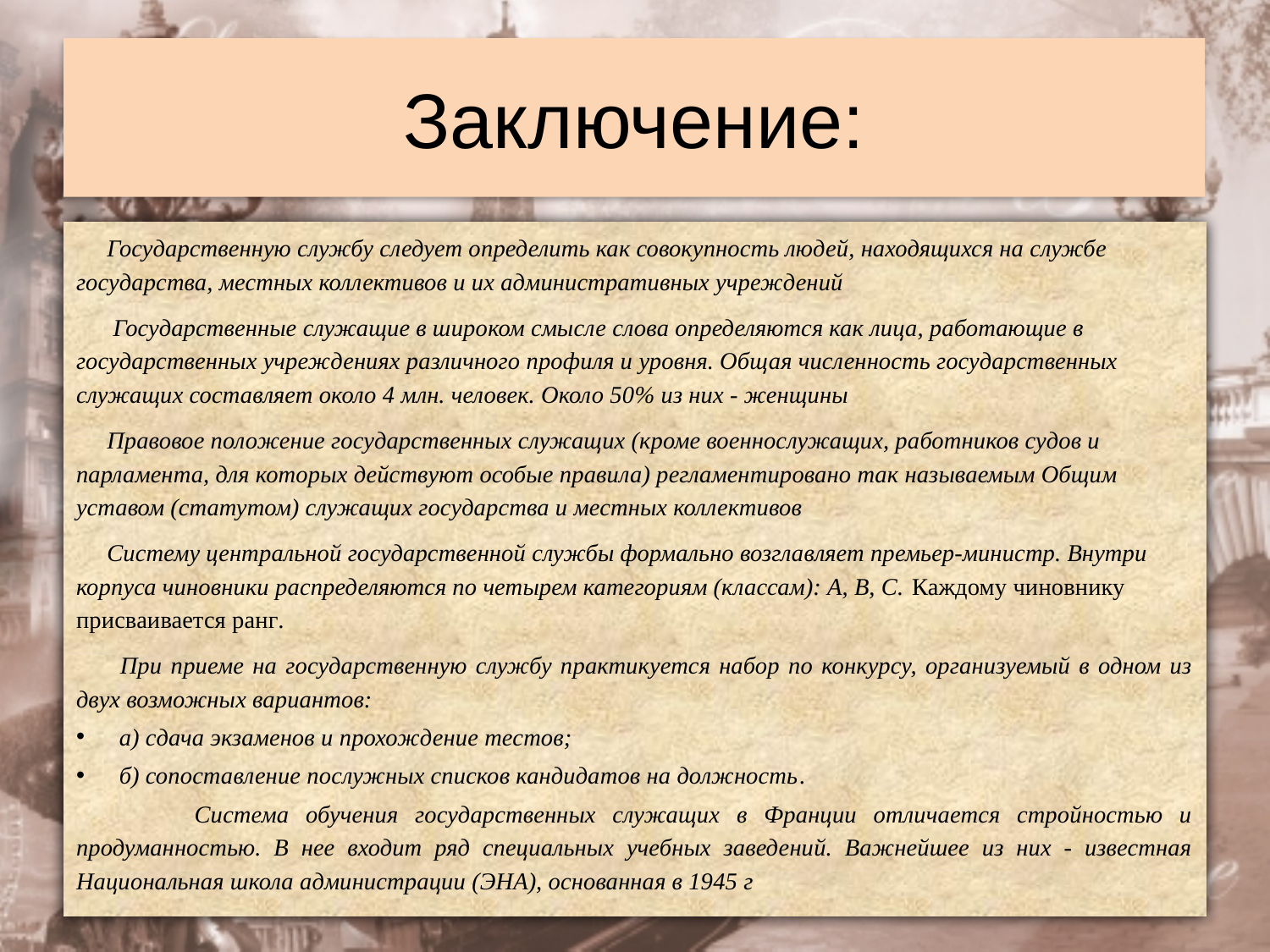

# Заключение:
     Государственную службу следует определить как совокупность людей, находящихся на службе государства, местных коллективов и их административных учреждений
      Государственные служащие в широком смысле слова определяются как лица, работающие в государственных учреждениях различного профиля и уровня. Общая численность государственных служащих составляет около 4 млн. человек. Около 50% из них - женщины
     Правовое положение государственных служащих (кроме военнослужащих, работников судов и парламента, для которых действуют особые правила) регламентировано так называемым Общим уставом (статутом) служащих государства и местных коллективов
     Систему центральной государственной службы формально возглавляет премьер-министр. Внутри корпуса чиновники распределяются по четырем категориям (классам): А, В, С. Каждому чиновнику присваивается ранг.
     При приеме на государственную службу практикуется набор по конкурсу, организуемый в одном из двух возможных вариантов:
а) сдача экзаменов и прохождение тестов;
б) сопоставление послужных списков кандидатов на должность.
       Система обучения государственных служащих в Франции отличается стройностью и продуманностью. В нее входит ряд специальных учебных заведений. Важнейшее из них - известная Национальная школа администрации (ЭНА), основанная в 1945 г